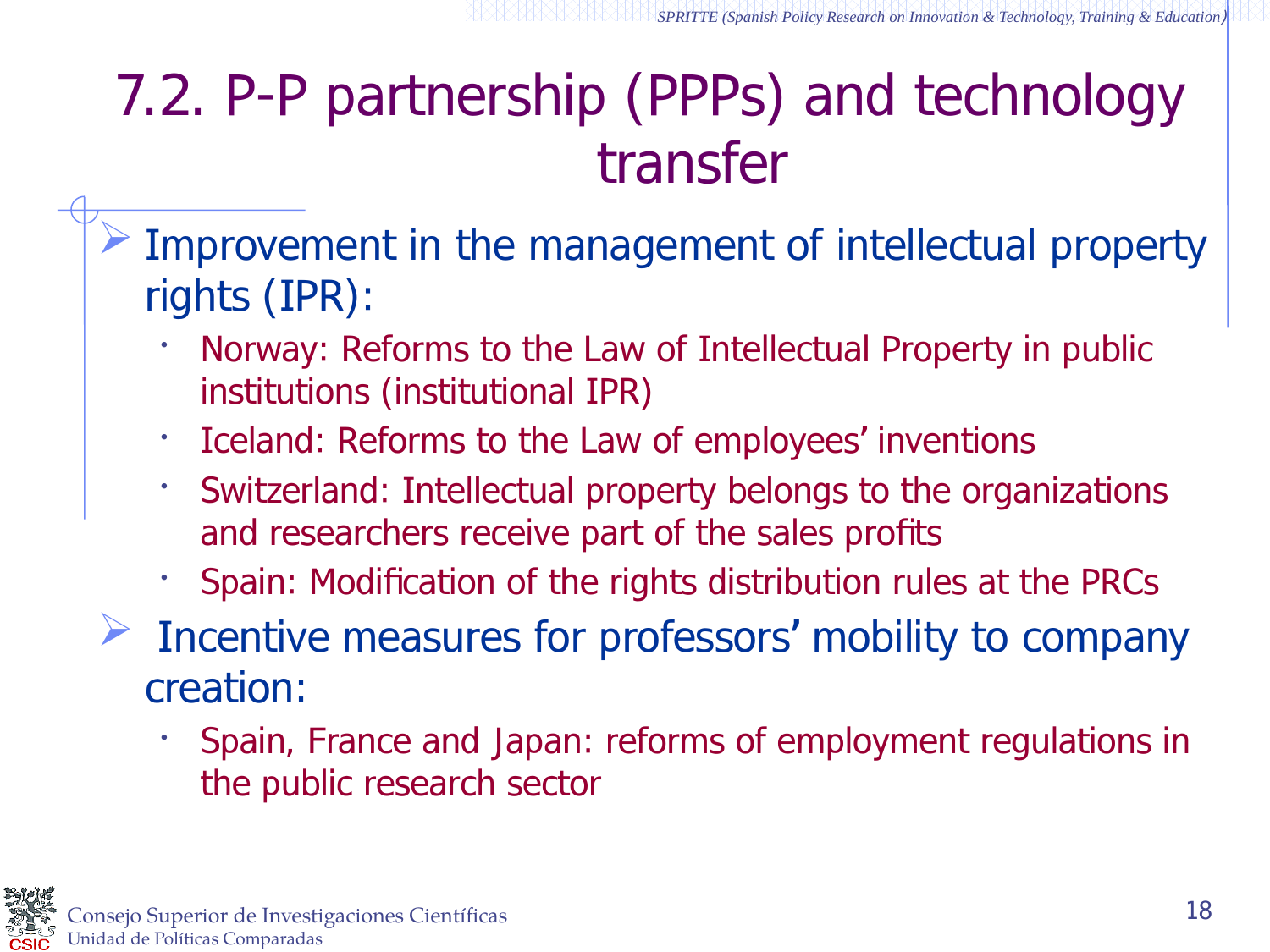

# 7.2. P-P partnership (PPPs) and technology transfer
Improvement in the management of intellectual property rights (IPR):
Norway: Reforms to the Law of Intellectual Property in public institutions (institutional IPR)
Iceland: Reforms to the Law of employees’ inventions
Switzerland: Intellectual property belongs to the organizations and researchers receive part of the sales profits
Spain: Modification of the rights distribution rules at the PRCs
 Incentive measures for professors’ mobility to company creation:
Spain, France and Japan: reforms of employment regulations in the public research sector

18